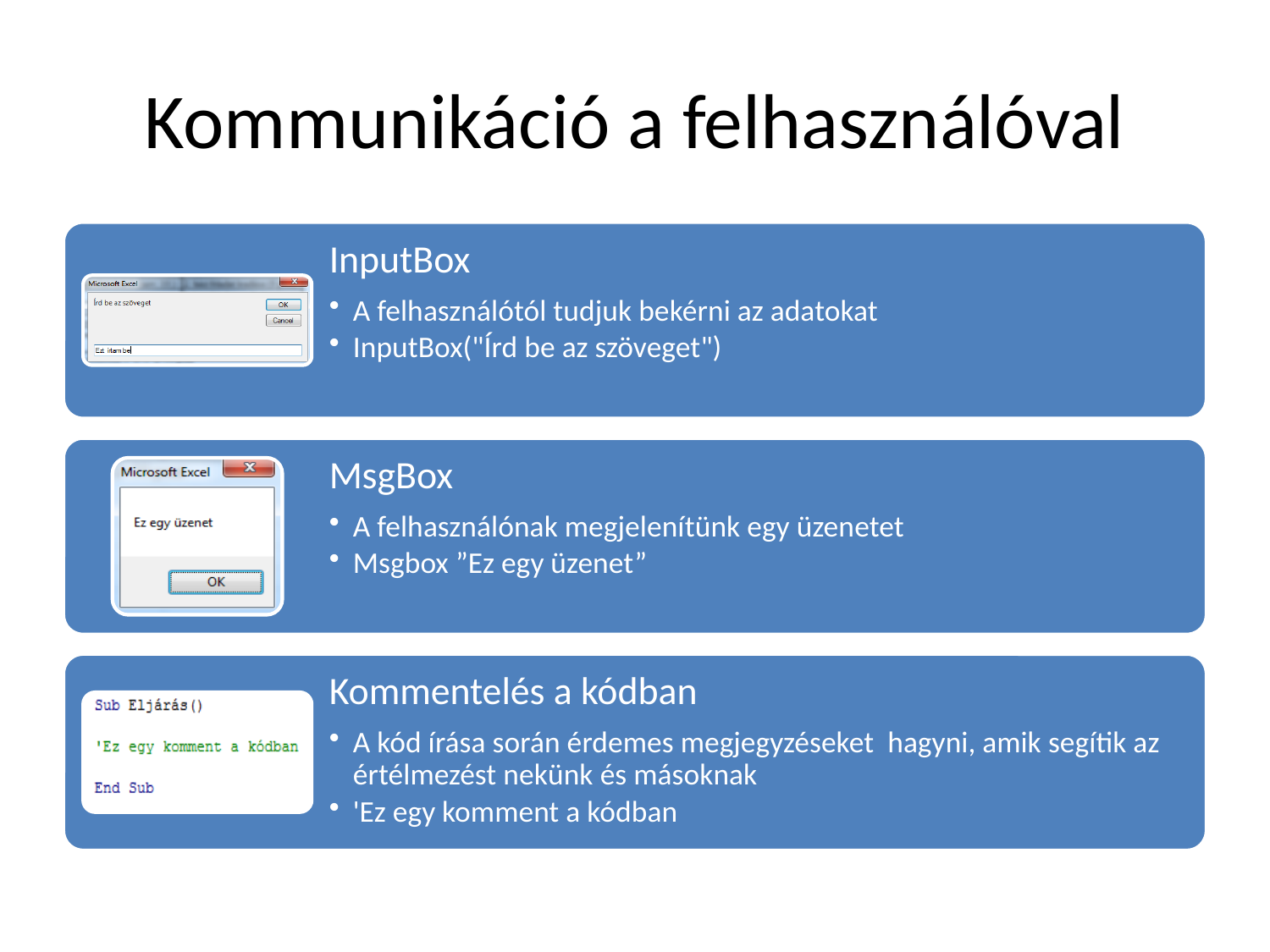

# Kommunikáció a felhasználóval
InputBox
A felhasználótól tudjuk bekérni az adatokat
InputBox("Írd be az szöveget")
MsgBox
A felhasználónak megjelenítünk egy üzenetet
Msgbox ”Ez egy üzenet”
Kommentelés a kódban
A kód írása során érdemes megjegyzéseket  hagyni, amik segítik az értélmezést nekünk és másoknak
'Ez egy komment a kódban